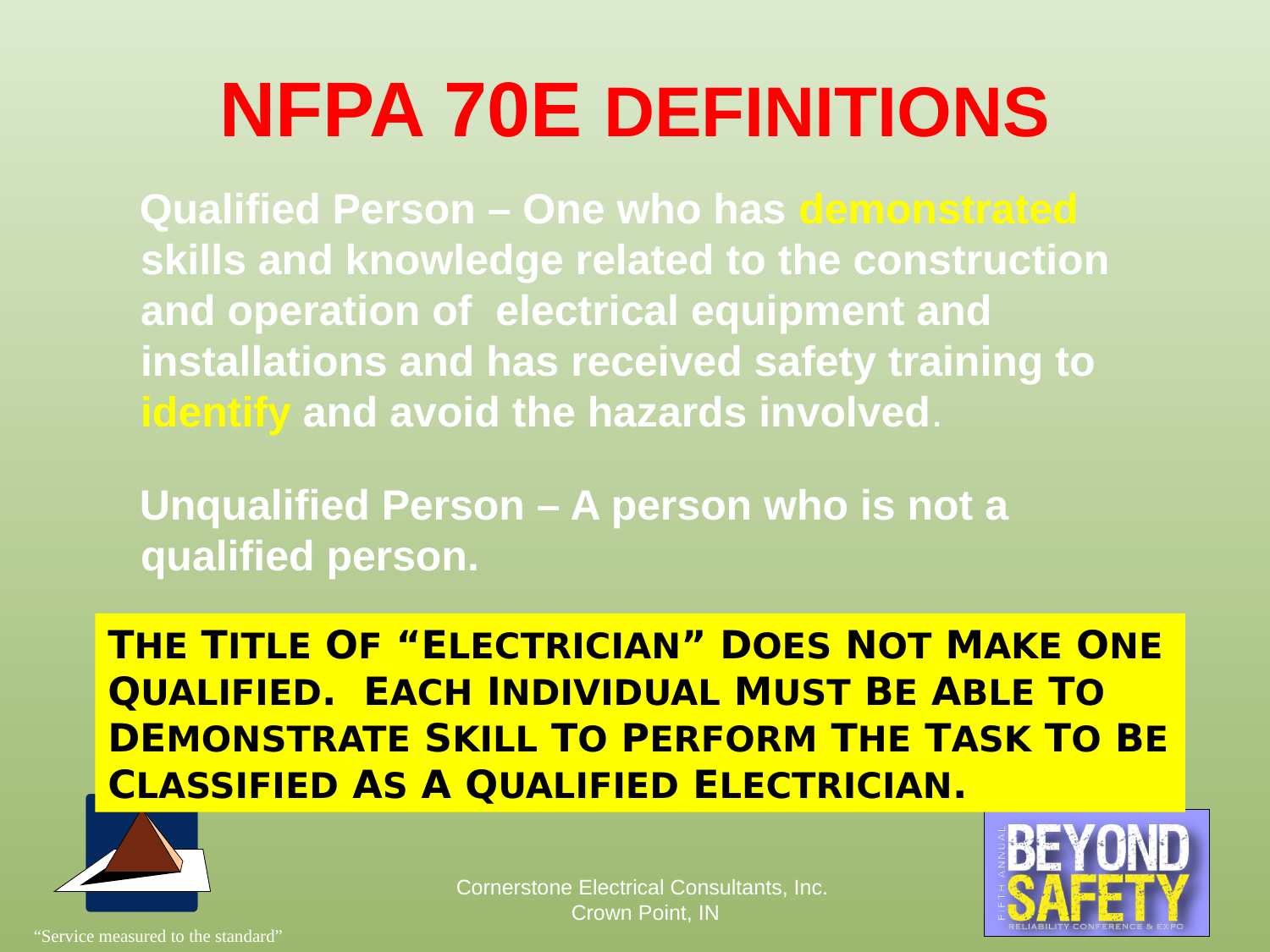

# NFPA 70E DEFINITIONS

Qualified Person – One who has demonstrated skills and knowledge related to the construction and operation of  electrical equipment and installations and has received safety training to identify and avoid the hazards involved.

Unqualified Person – A person who is not a qualified person.

THE TITLE OF “ELECTRICIAN” DOES NOT MAKE ONE QUALIFIED.  EACH INDIVIDUAL MUST BE ABLE TO DEMONSTRATE SKILL TO PERFORM THE TASK TO BE CLASSIFIED AS A QUALIFIED ELECTRICIAN.